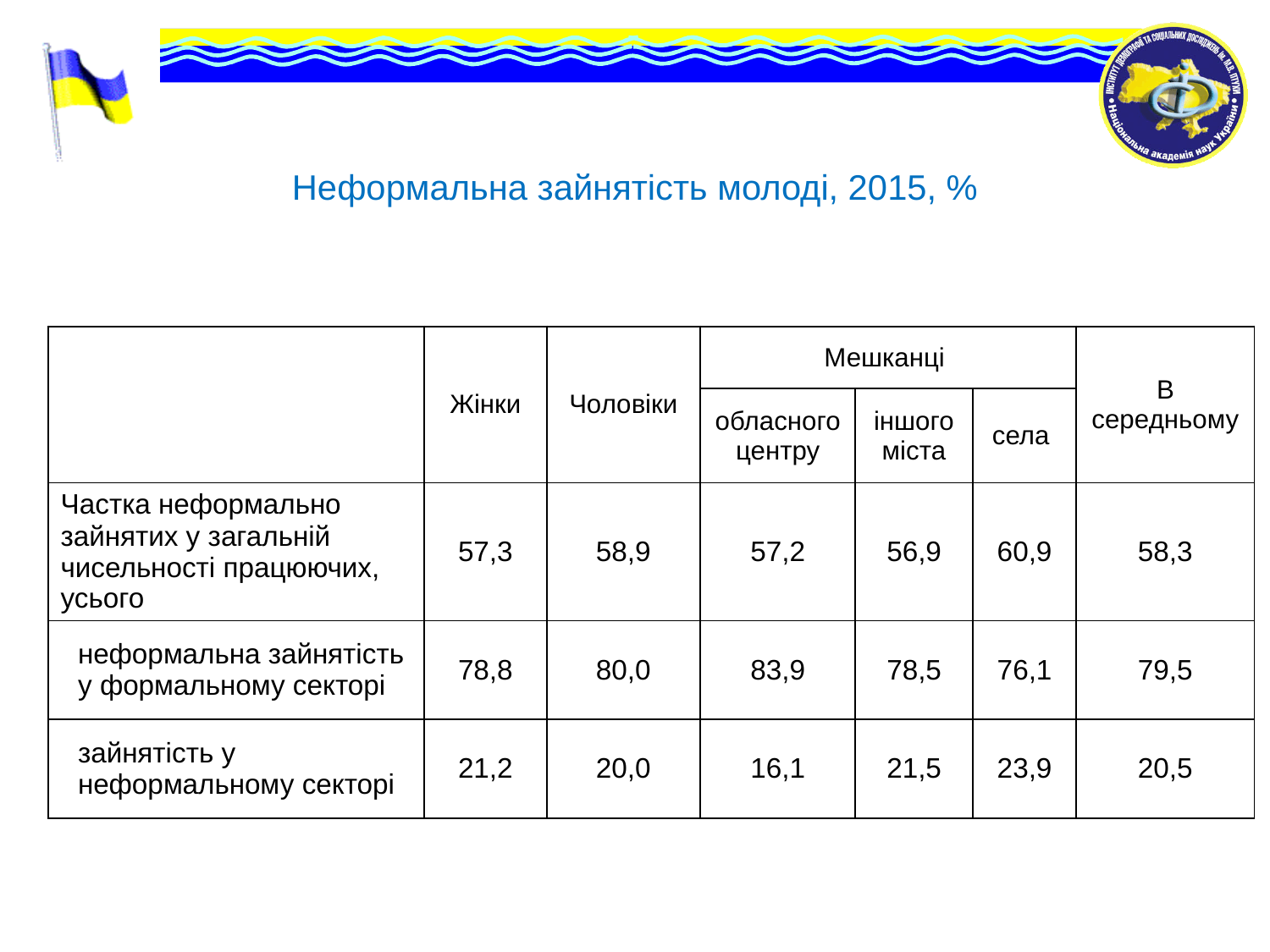

# Неформальна зайнятість молоді, 2015, %
|  | Жінки | Чоловіки | Мешканці |  |  | В середньому |
| --- | --- | --- | --- | --- | --- | --- |
|  |  |  | обласного центру | іншого міста | села |  |
| Частка неформально зайнятих у загальній чисельності працюючих, усього | 57,3 | 58,9 | 57,2 | 56,9 | 60,9 | 58,3 |
| неформальна зайнятість у формальному секторі | 78,8 | 80,0 | 83,9 | 78,5 | 76,1 | 79,5 |
| зайнятість у неформальному секторі | 21,2 | 20,0 | 16,1 | 21,5 | 23,9 | 20,5 |